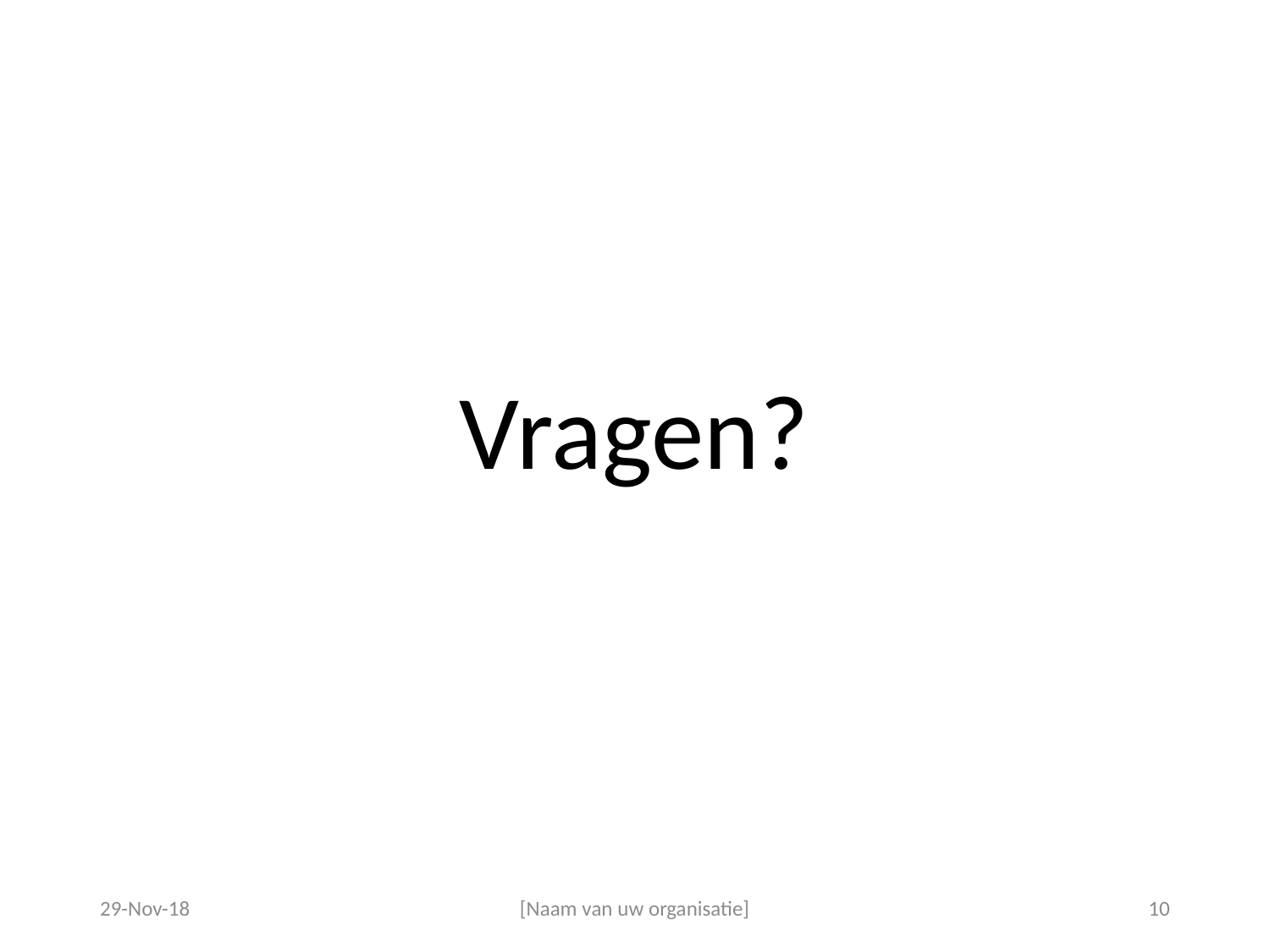

# Vragen?

29-Nov-18
[Naam van uw organisatie]
10